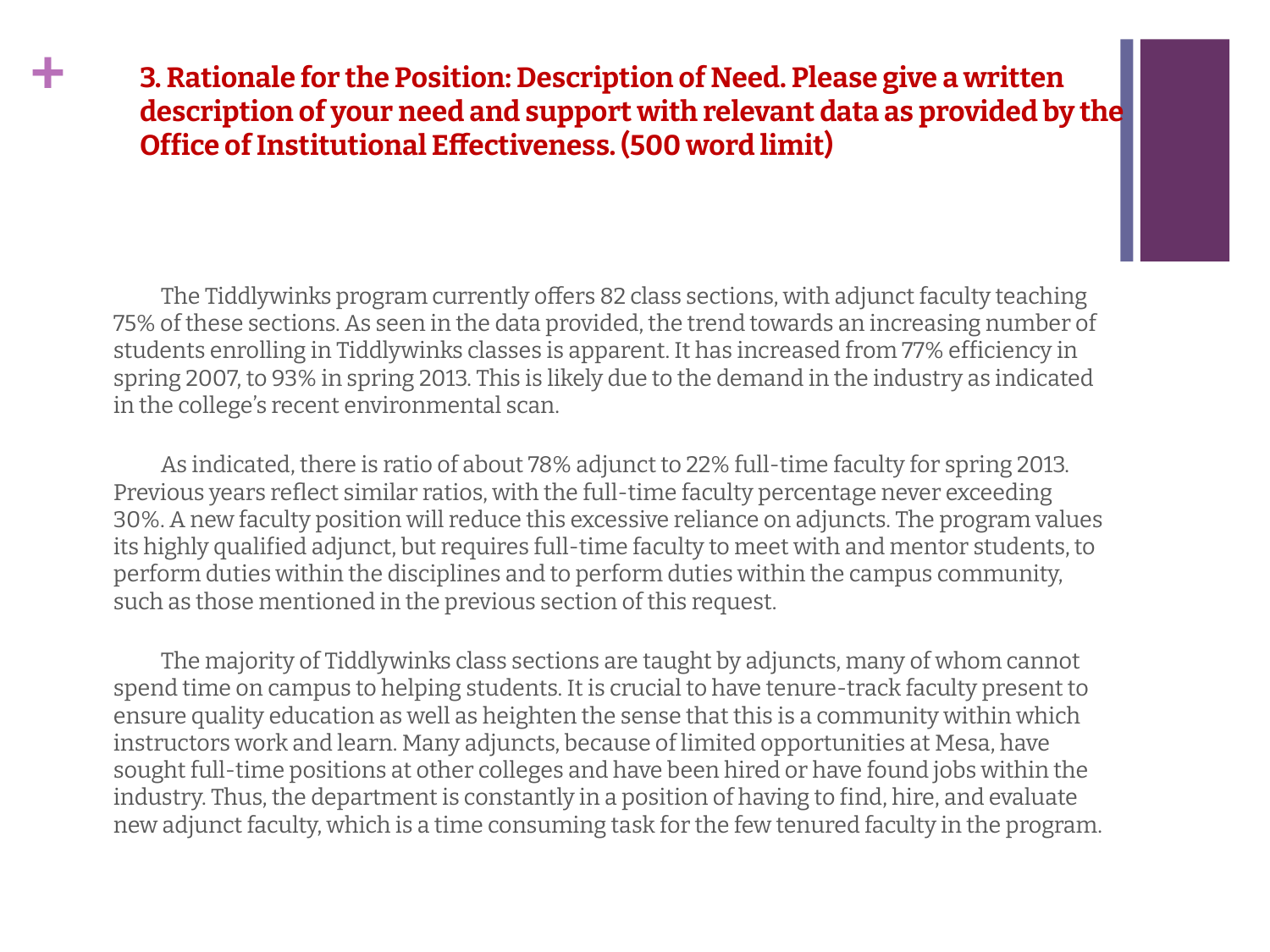

# 3. Rationale for the Position: Description of Need. Please give a written description of your need and support with relevant data as provided by the Office of Institutional Effectiveness. (500 word limit)
The Tiddlywinks program currently offers 82 class sections, with adjunct faculty teaching 75% of these sections. As seen in the data provided, the trend towards an increasing number of students enrolling in Tiddlywinks classes is apparent. It has increased from 77% efficiency in spring 2007, to 93% in spring 2013. This is likely due to the demand in the industry as indicated in the college’s recent environmental scan.
As indicated, there is ratio of about 78% adjunct to 22% full-time faculty for spring 2013. Previous years reflect similar ratios, with the full-time faculty percentage never exceeding 30%. A new faculty position will reduce this excessive reliance on adjuncts. The program values its highly qualified adjunct, but requires full-time faculty to meet with and mentor students, to perform duties within the disciplines and to perform duties within the campus community, such as those mentioned in the previous section of this request.
The majority of Tiddlywinks class sections are taught by adjuncts, many of whom cannot spend time on campus to helping students. It is crucial to have tenure-track faculty present to ensure quality education as well as heighten the sense that this is a community within which instructors work and learn. Many adjuncts, because of limited opportunities at Mesa, have sought full-time positions at other colleges and have been hired or have found jobs within the industry. Thus, the department is constantly in a position of having to find, hire, and evaluate new adjunct faculty, which is a time consuming task for the few tenured faculty in the program.